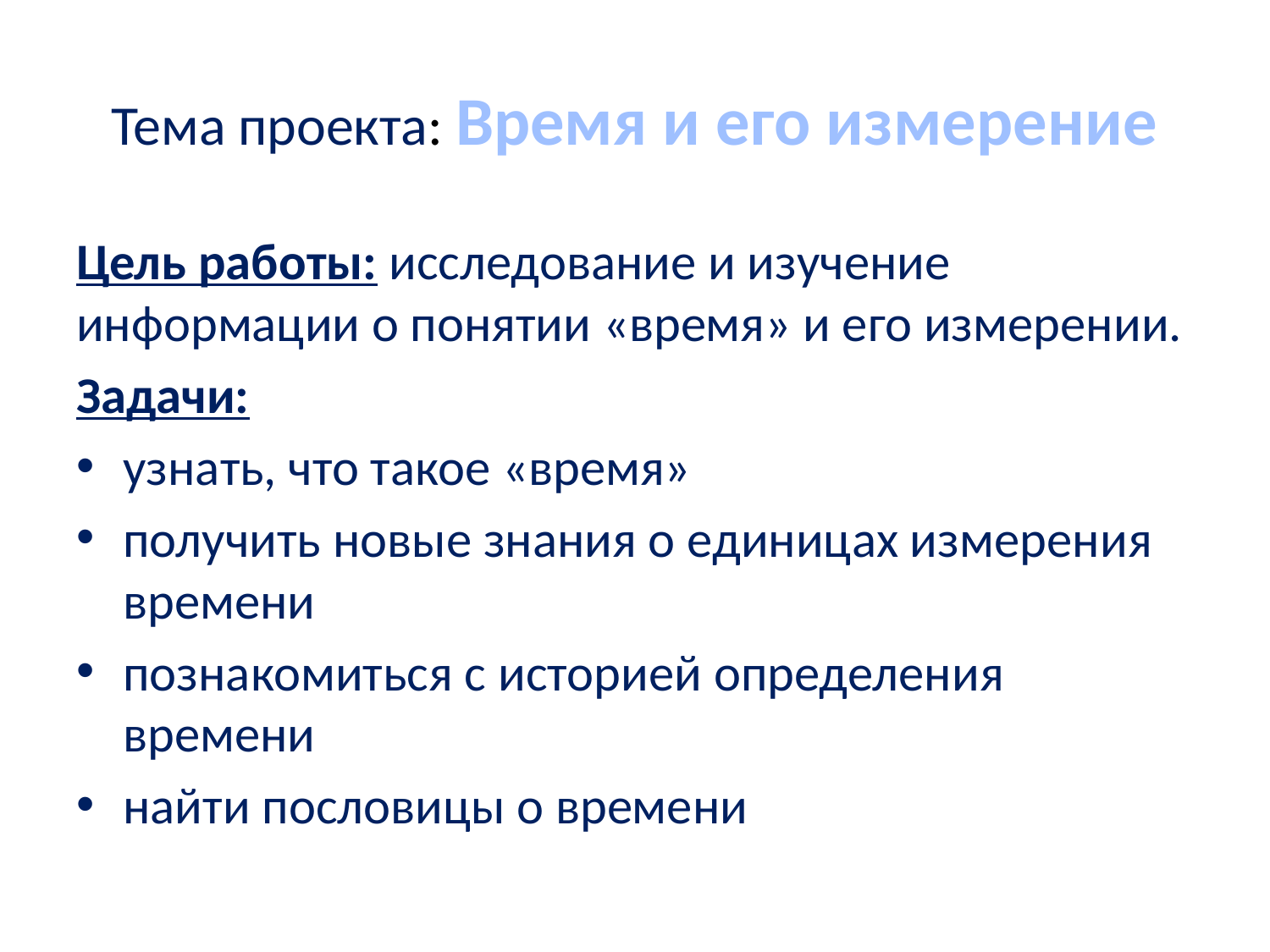

# Тема проекта: Время и его измерение
Цель работы: исследование и изучение  информации о понятии «время» и его измерении.
Задачи:
узнать, что такое «время»
получить новые знания о единицах измерения времени
познакомиться с историей определения времени
найти пословицы о времени